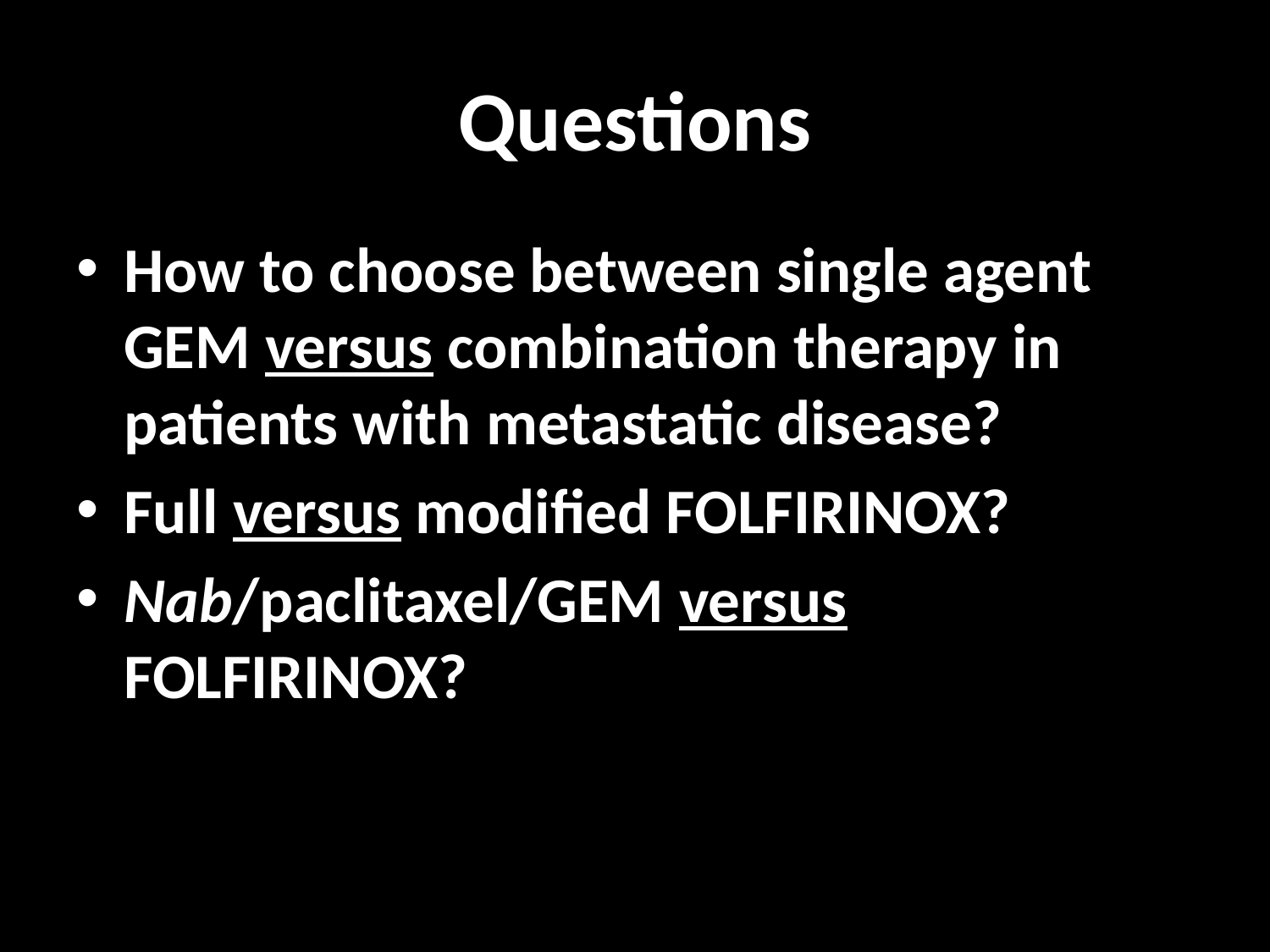

# Questions
How to choose between single agent GEM versus combination therapy in patients with metastatic disease?
Full versus modified FOLFIRINOX?
Nab/paclitaxel/GEM versus FOLFIRINOX?